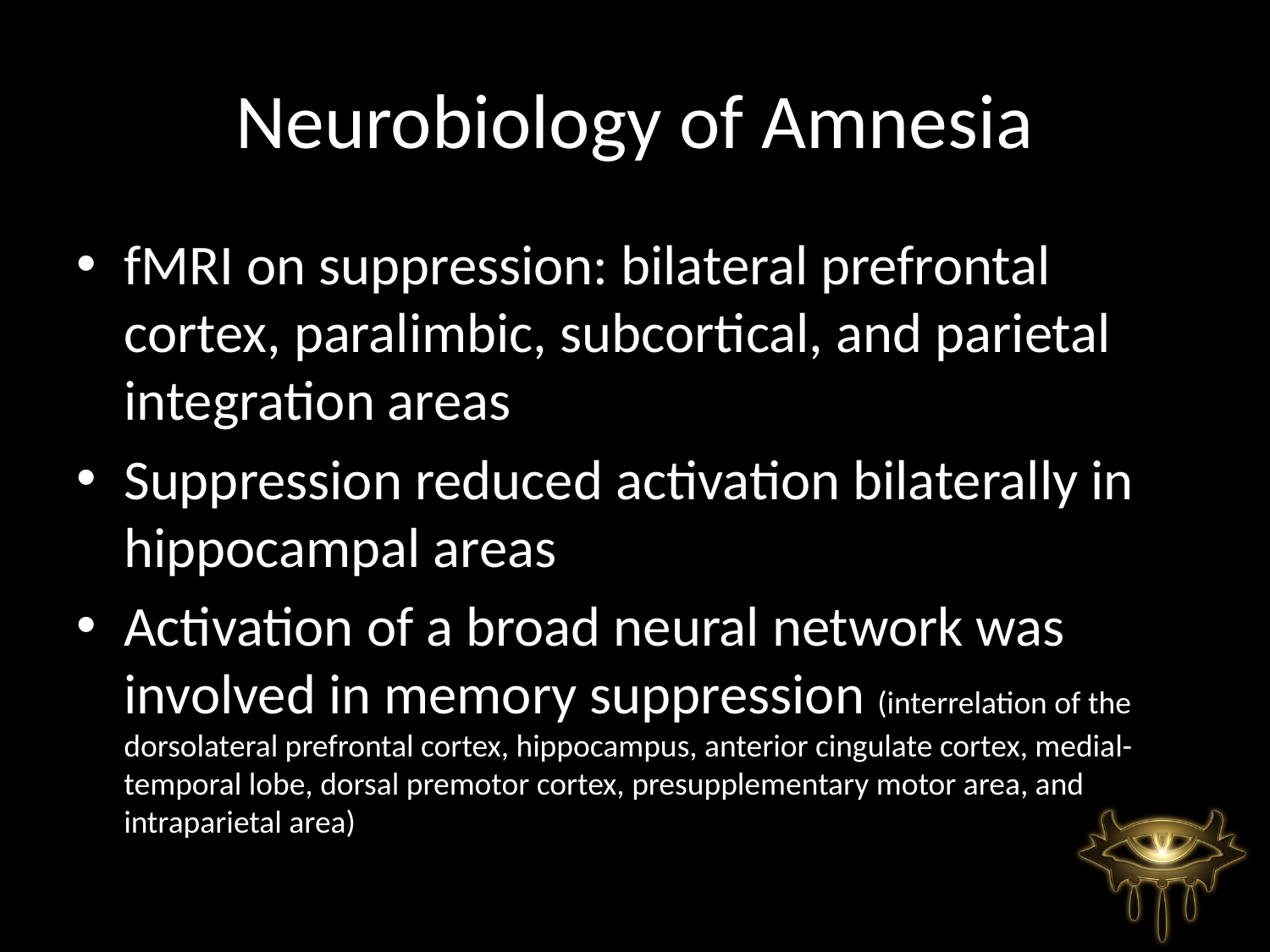

# Neurobiology of Amnesia
fMRI on suppression: bilateral prefrontal cortex, paralimbic, subcortical, and parietal integration areas
Suppression reduced activation bilaterally in hippocampal areas
Activation of a broad neural network was involved in memory suppression (interrelation of the dorsolateral prefrontal cortex, hippocampus, anterior cingulate cortex, medial-temporal lobe, dorsal premotor cortex, presupplementary motor area, and intraparietal area)